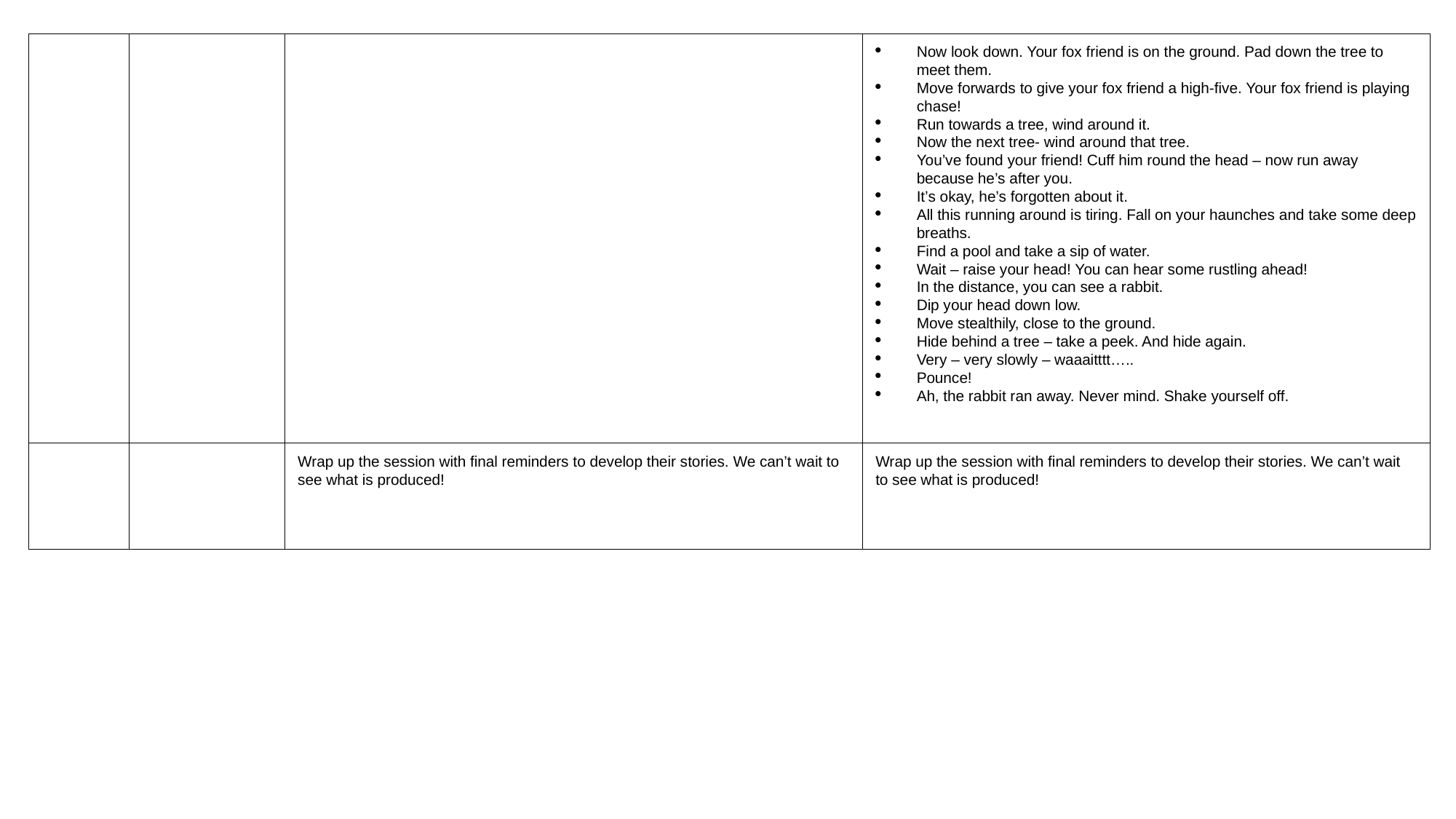

|  |  |  | Now look down. Your fox friend is on the ground. Pad down the tree to meet them. Move forwards to give your fox friend a high-five. Your fox friend is playing chase!  Run towards a tree, wind around it. Now the next tree- wind around that tree. You’ve found your friend! Cuff him round the head – now run away because he’s after you. It’s okay, he’s forgotten about it. All this running around is tiring. Fall on your haunches and take some deep breaths. Find a pool and take a sip of water. Wait – raise your head! You can hear some rustling ahead! In the distance, you can see a rabbit. Dip your head down low. Move stealthily, close to the ground. Hide behind a tree – take a peek. And hide again. Very – very slowly – waaaitttt….. Pounce! Ah, the rabbit ran away. Never mind. Shake yourself off. |
| --- | --- | --- | --- |
|  |  | Wrap up the session with final reminders to develop their stories. We can’t wait to see what is produced! | Wrap up the session with final reminders to develop their stories. We can’t wait to see what is produced! |